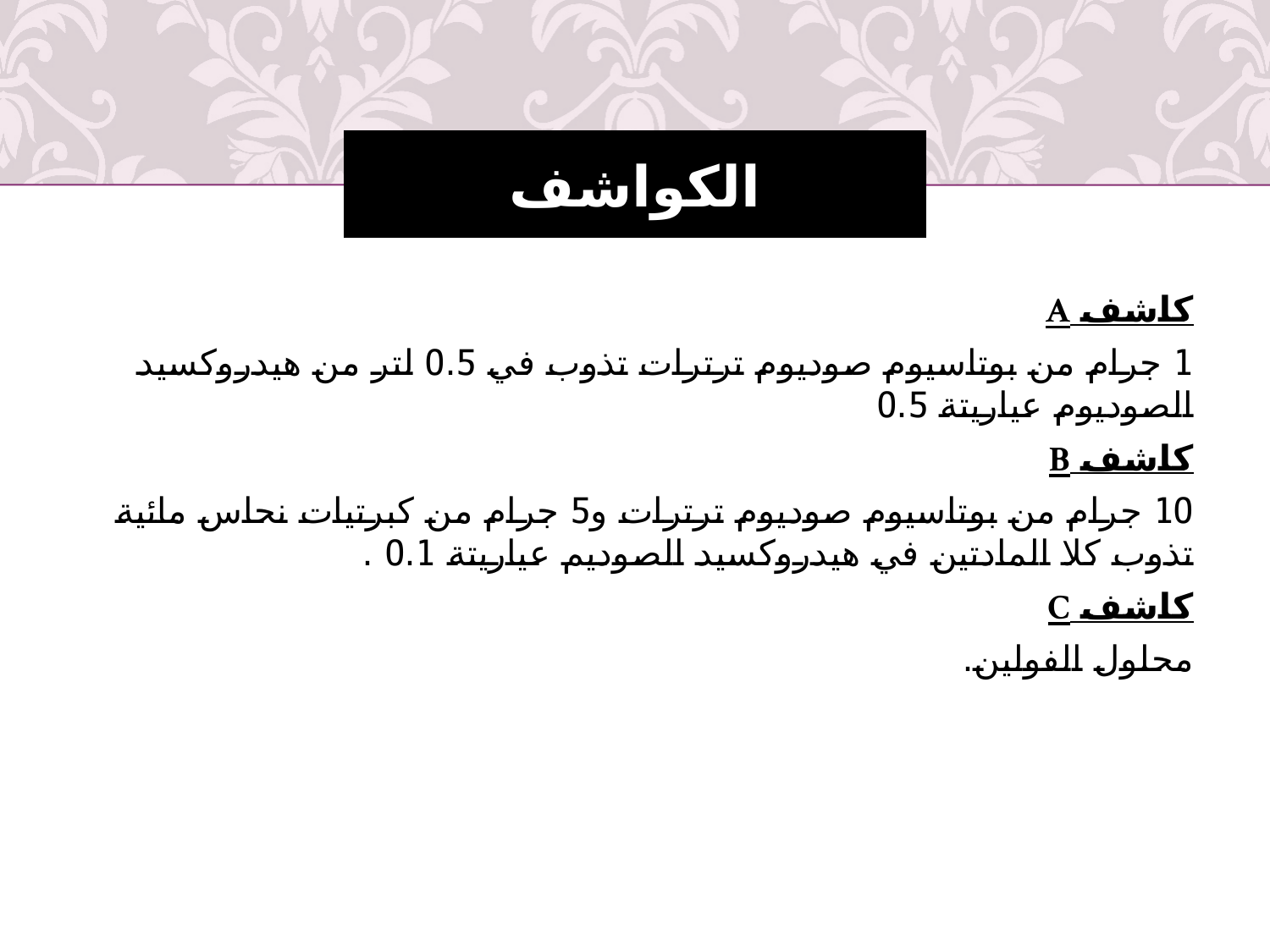

# الكواشف
كاشف A
1 جرام من بوتاسيوم صوديوم ترترات تذوب في 0.5 لتر من هيدروكسيد الصوديوم عياريتة 0.5
كاشف B
10 جرام من بوتاسيوم صوديوم ترترات و5 جرام من كبرتيات نحاس مائية تذوب كلا المادتين في هيدروكسيد الصوديم عياريتة 0.1 .
كاشف C
محلول الفولين.